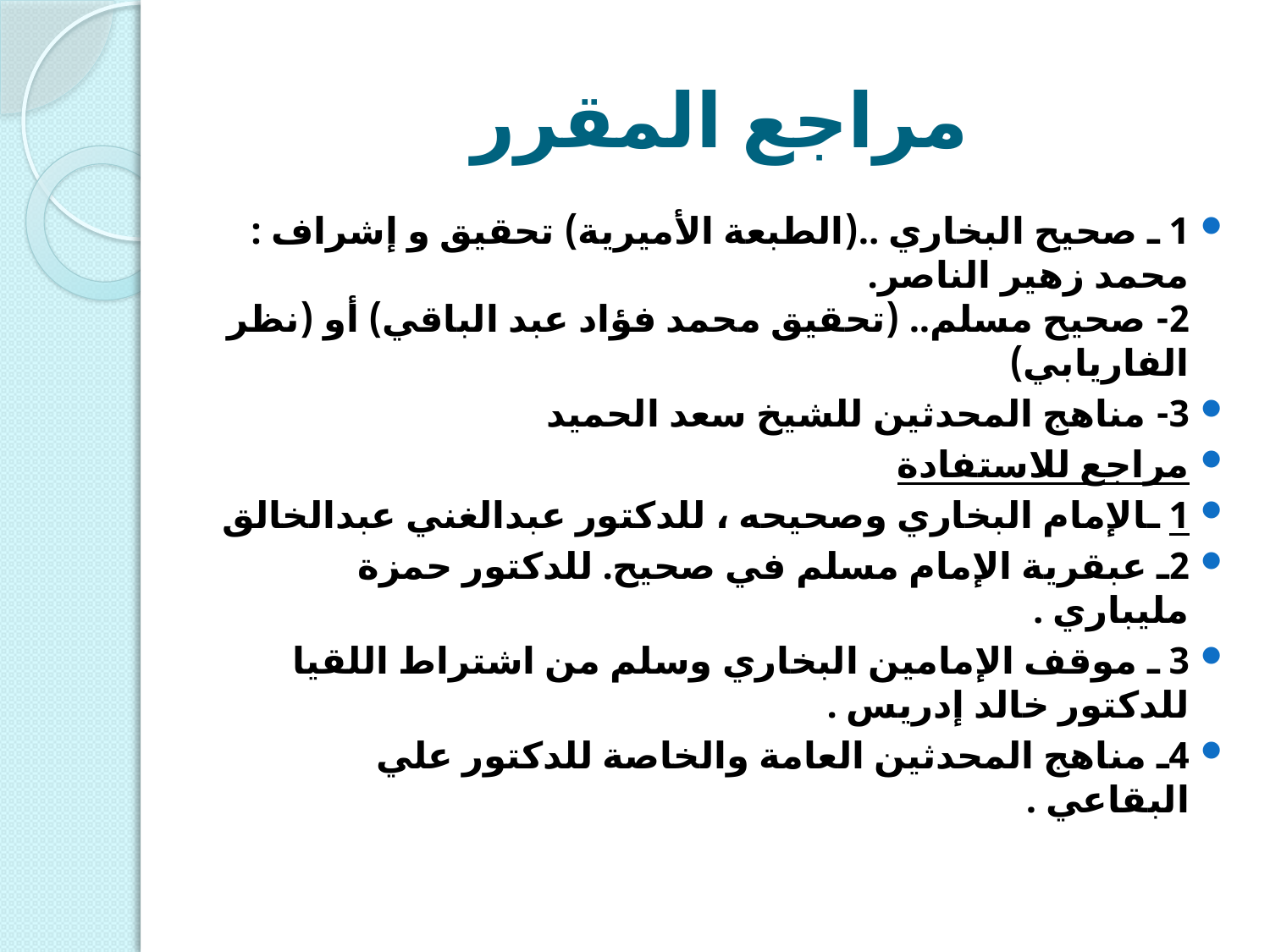

# مراجع المقرر
1 ـ صحيح البخاري ..(الطبعة الأميرية) تحقيق و إشراف : محمد زهير الناصر.
2- صحيح مسلم.. (تحقيق محمد فؤاد عبد الباقي) أو (نظر الفاريابي)
3- مناهج المحدثين للشيخ سعد الحميد
مراجع للاستفادة
1 ـالإمام البخاري وصحيحه ، للدكتور عبدالغني عبدالخالق
2ـ عبقرية الإمام مسلم في صحيح. للدكتور حمزة مليباري .
3 ـ موقف الإمامين البخاري وسلم من اشتراط اللقيا    للدكتور خالد إدريس .
4ـ مناهج المحدثين العامة والخاصة للدكتور علي البقاعي .